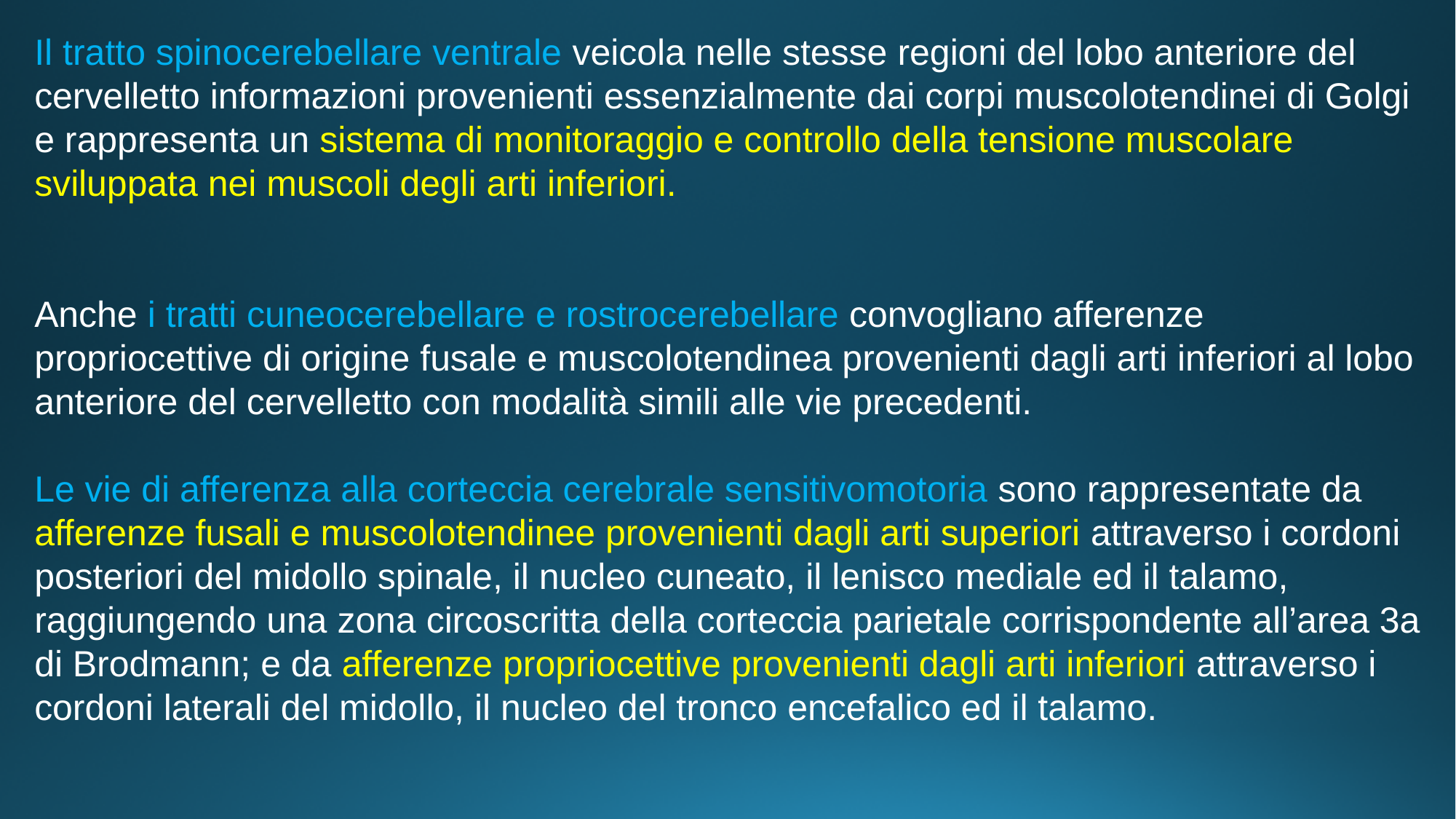

Il tratto spinocerebellare ventrale veicola nelle stesse regioni del lobo anteriore del cervelletto informazioni provenienti essenzialmente dai corpi muscolotendinei di Golgi e rappresenta un sistema di monitoraggio e controllo della tensione muscolare sviluppata nei muscoli degli arti inferiori.

Anche i tratti cuneocerebellare e rostrocerebellare convogliano afferenze propriocettive di origine fusale e muscolotendinea provenienti dagli arti inferiori al lobo anteriore del cervelletto con modalità simili alle vie precedenti.

Le vie di afferenza alla corteccia cerebrale sensitivomotoria sono rappresentate da afferenze fusali e muscolotendinee provenienti dagli arti superiori attraverso i cordoni posteriori del midollo spinale, il nucleo cuneato, il lenisco mediale ed il talamo, raggiungendo una zona circoscritta della corteccia parietale corrispondente all’area 3a di Brodmann; e da afferenze propriocettive provenienti dagli arti inferiori attraverso i cordoni laterali del midollo, il nucleo del tronco encefalico ed il talamo.